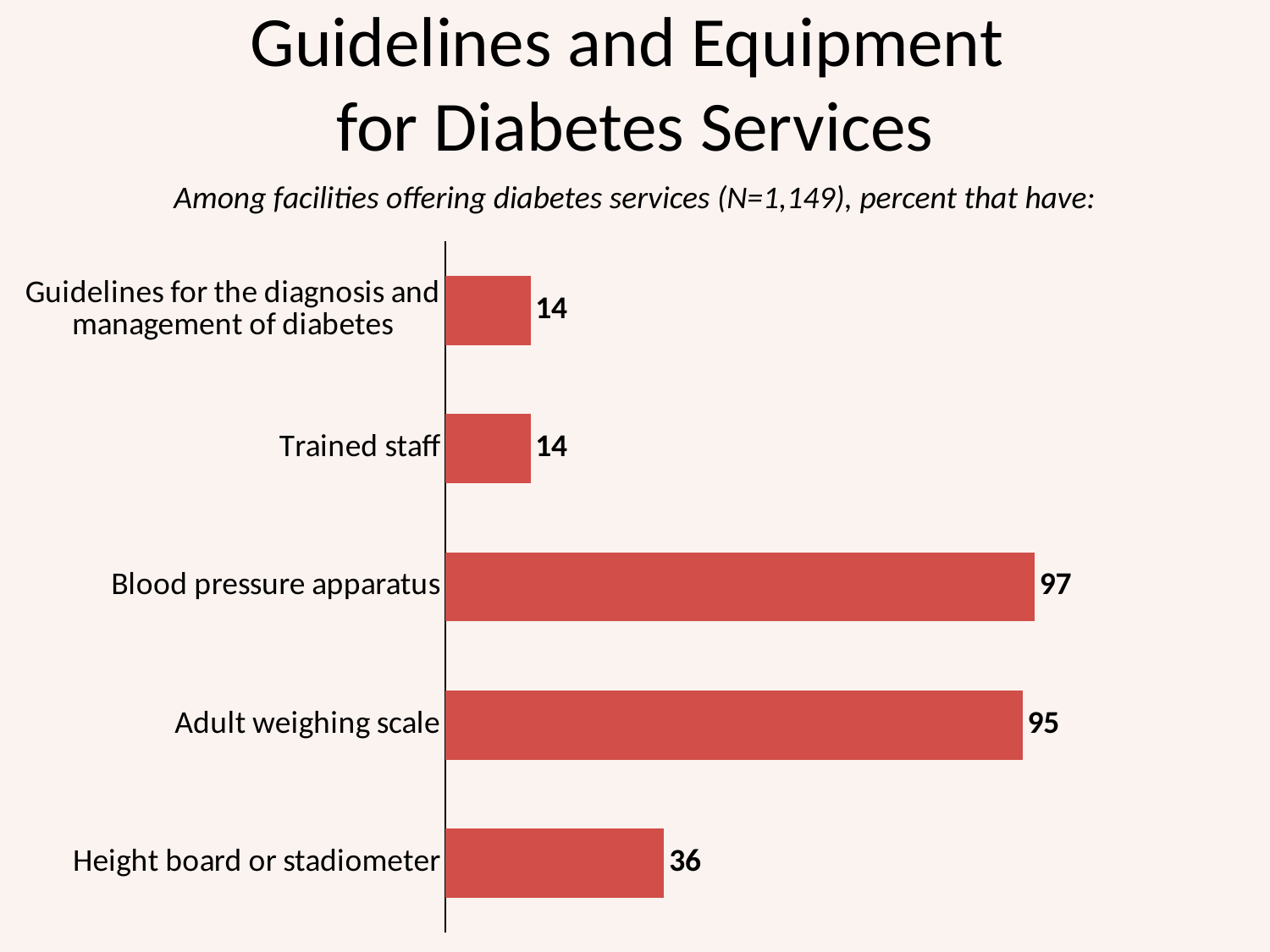

Guidelines and Equipment
for Diabetes Services
Among facilities offering diabetes services (N=1,149), percent that have:

### Chart

| Category | Series 1 |
|---|---|
| Height board or stadiometer | 36.0 |
| Adult weighing scale | 95.0 |
| Blood pressure apparatus | 97.0 |
| Trained staff | 14.0 |
| Guidelines for the diagnosis and management of diabetes | 14.0 |